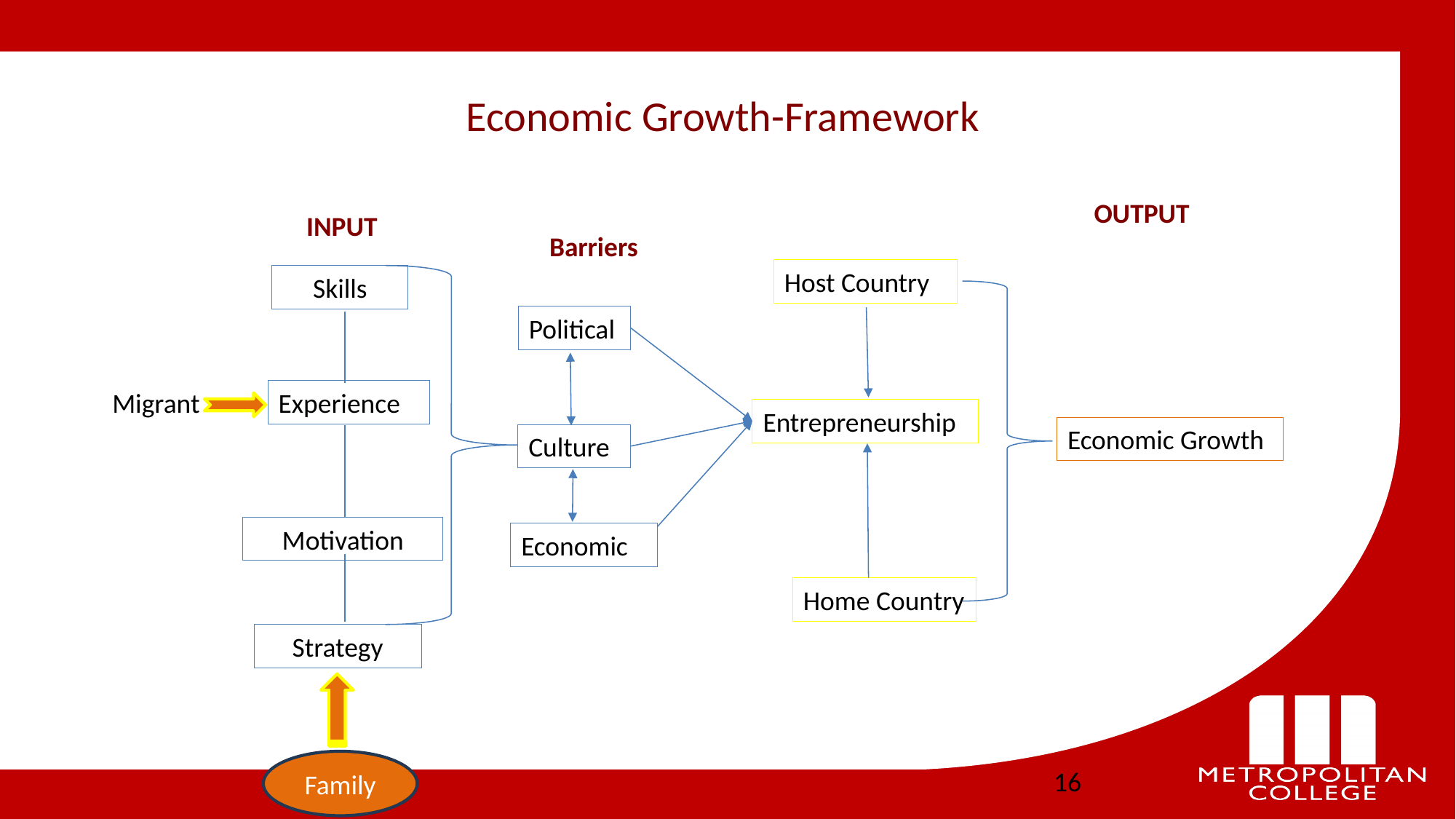

# Economic Growth-Framework
OUTPUT
INPUT
Barriers
Host Country
Skills

Political
Migrant
Experience

Entrepreneurship
Economic Growth
Culture
Motivation
Economic
Home Country
Strategy

Family
16